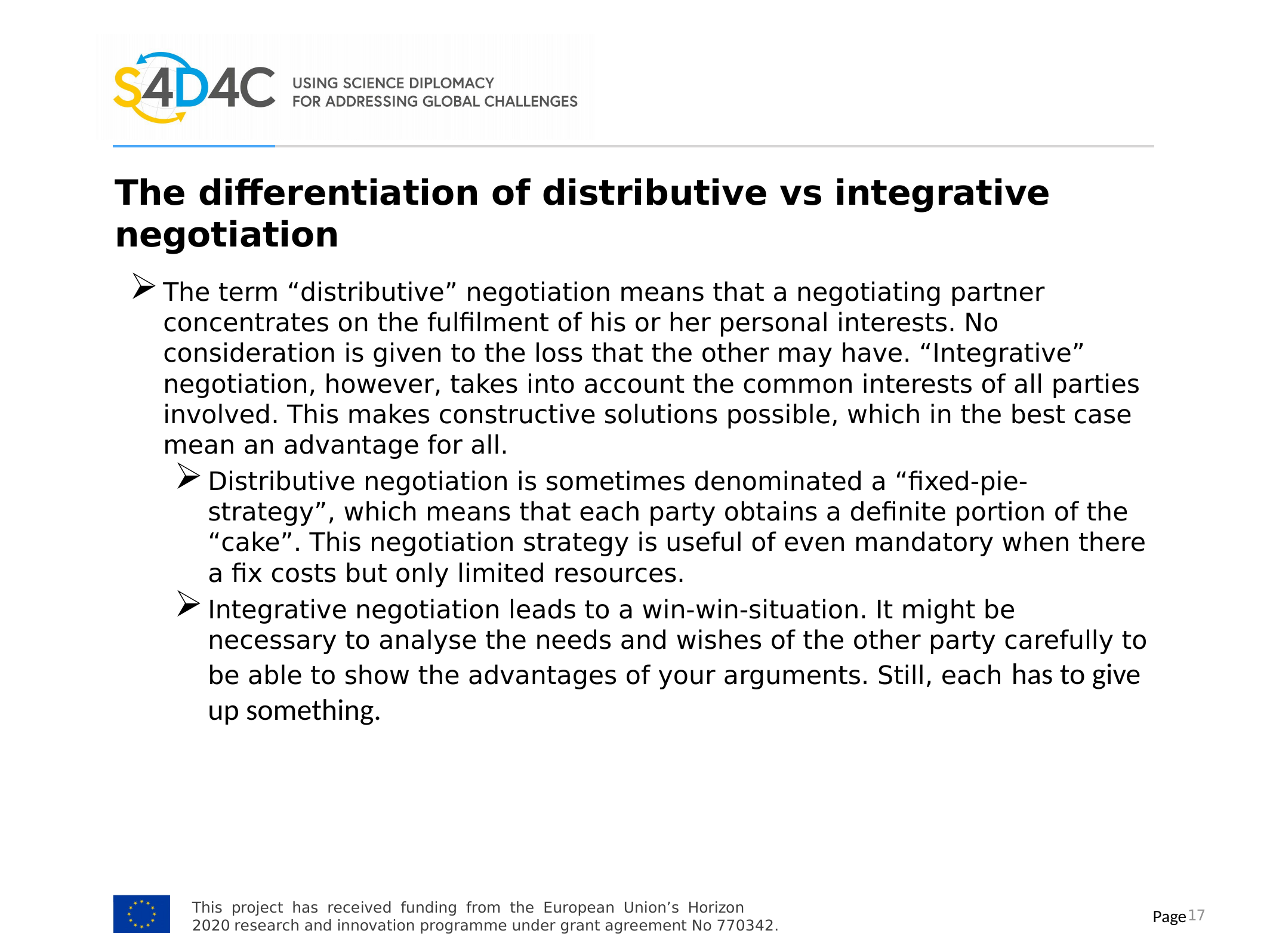

The differentiation of distributive vs integrative negotiation

The term “distributive” negotiation means that a negotiating partner concentrates on the fulfilment of his or her personal interests. No consideration is given to the loss that the other may have. “Integrative” negotiation, however, takes into account the common interests of all parties involved. This makes constructive solutions possible, which in the best case mean an advantage for all.
Distributive negotiation is sometimes denominated a “fixed-pie-strategy”, which means that each party obtains a definite portion of the “cake”. This negotiation strategy is useful of even mandatory when there a fix costs but only limited resources.
Integrative negotiation leads to a win-win-situation. It might be necessary to analyse the needs and wishes of the other party carefully to be able to show the advantages of your arguments. Still, each has to give up something.
This  project  has  received  funding  from  the  European  Union’s  Horizon  2020 research and innovation programme under grant agreement No 770342.
17